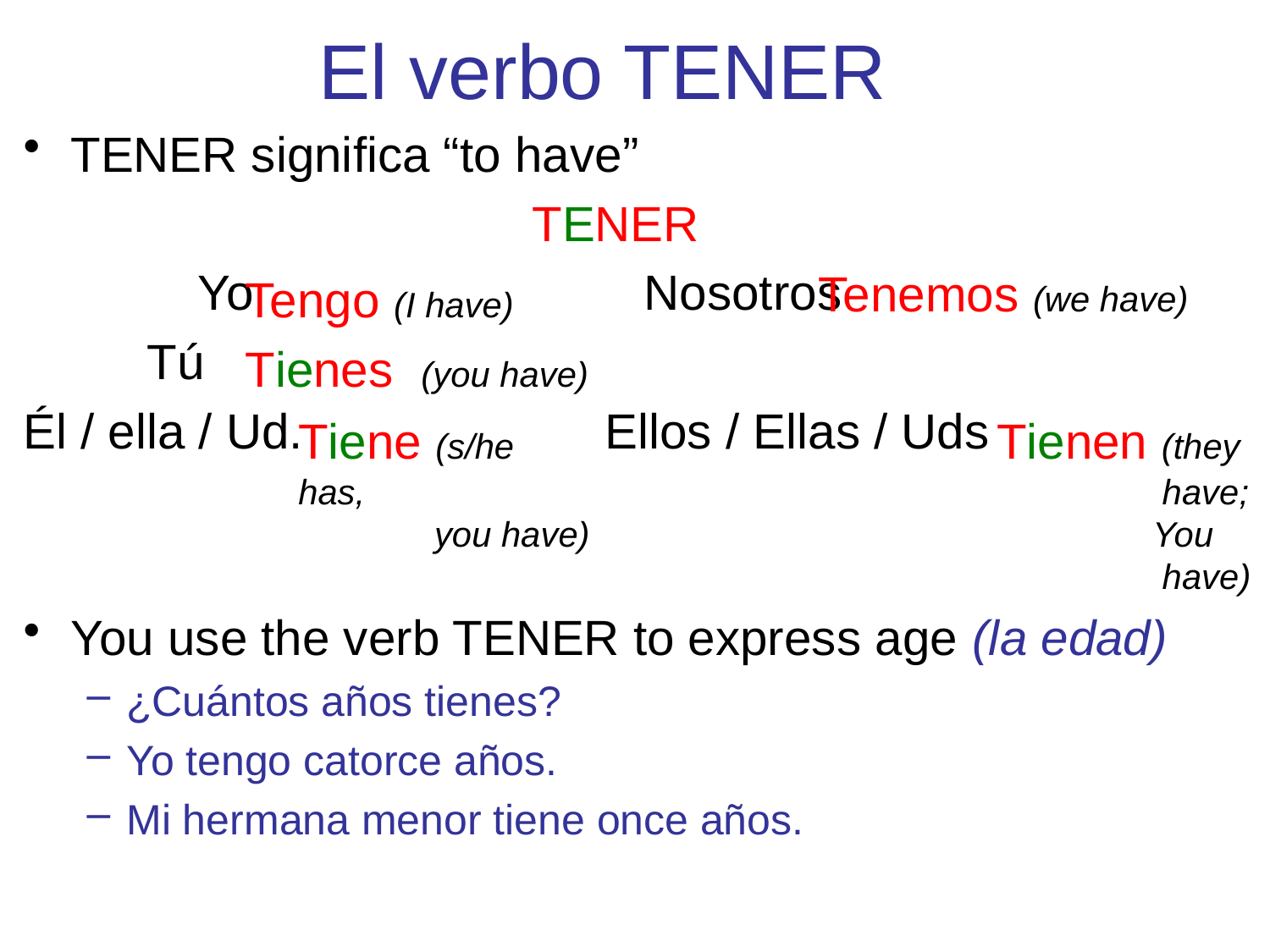

# El verbo TENER
TENER significa “to have”
                                     TENER
		Yo         	              Nosotros
         Tú
Él / ella / Ud.                      Ellos / Ellas / Uds

You use the verb TENER to express age (la edad)
¿Cuántos años tienes?
Yo tengo catorce años.
Mi hermana menor tiene once años.
Tenemos (we have)
Tengo (I have)
Tienes  (you have)

Tiene (s/he has,
              you have)
Tienen (they
                 have;
                You
                 have)